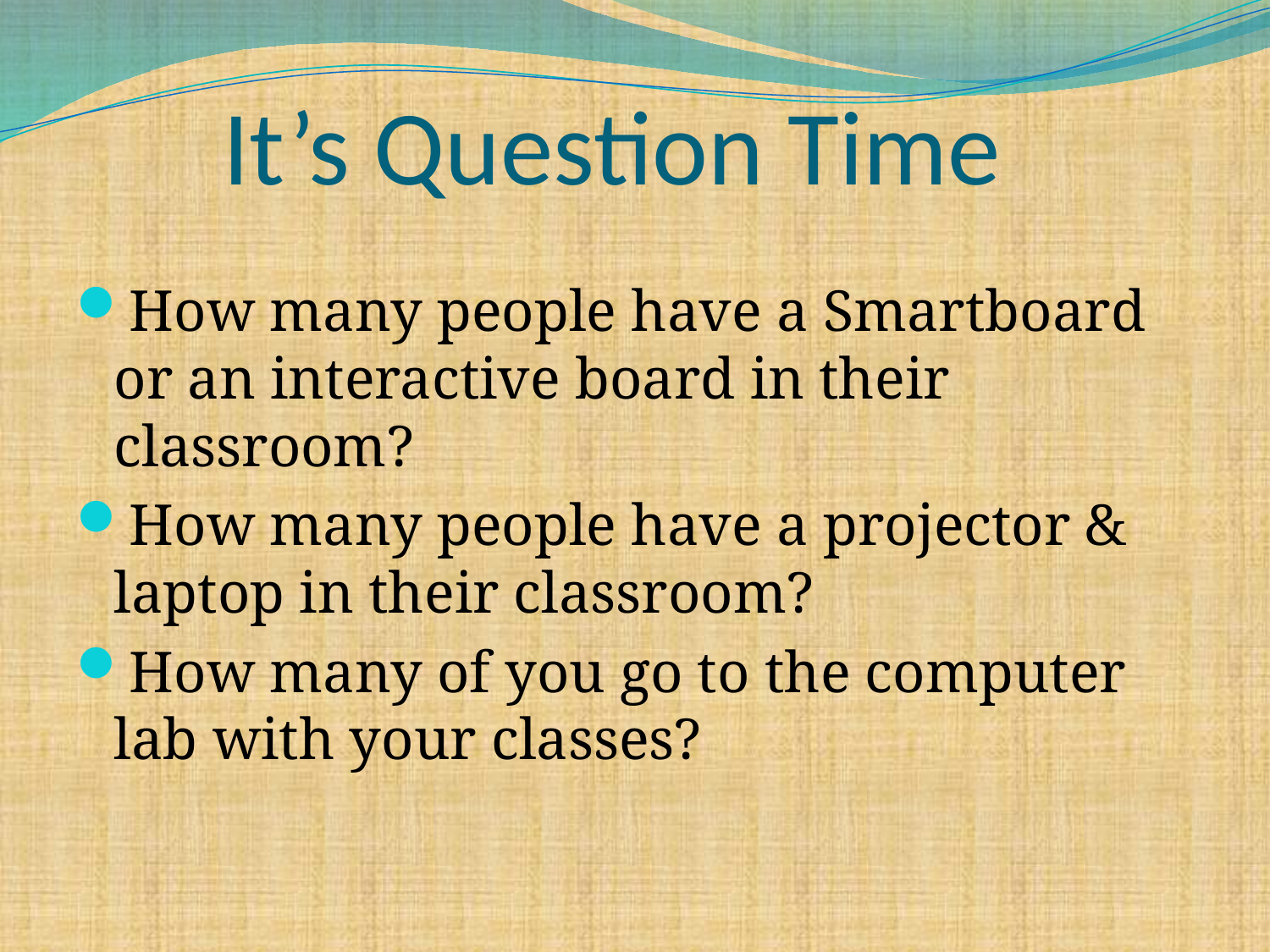

# It’s Question Time
How many people have a Smartboard or an interactive board in their classroom?
How many people have a projector & laptop in their classroom?
How many of you go to the computer lab with your classes?